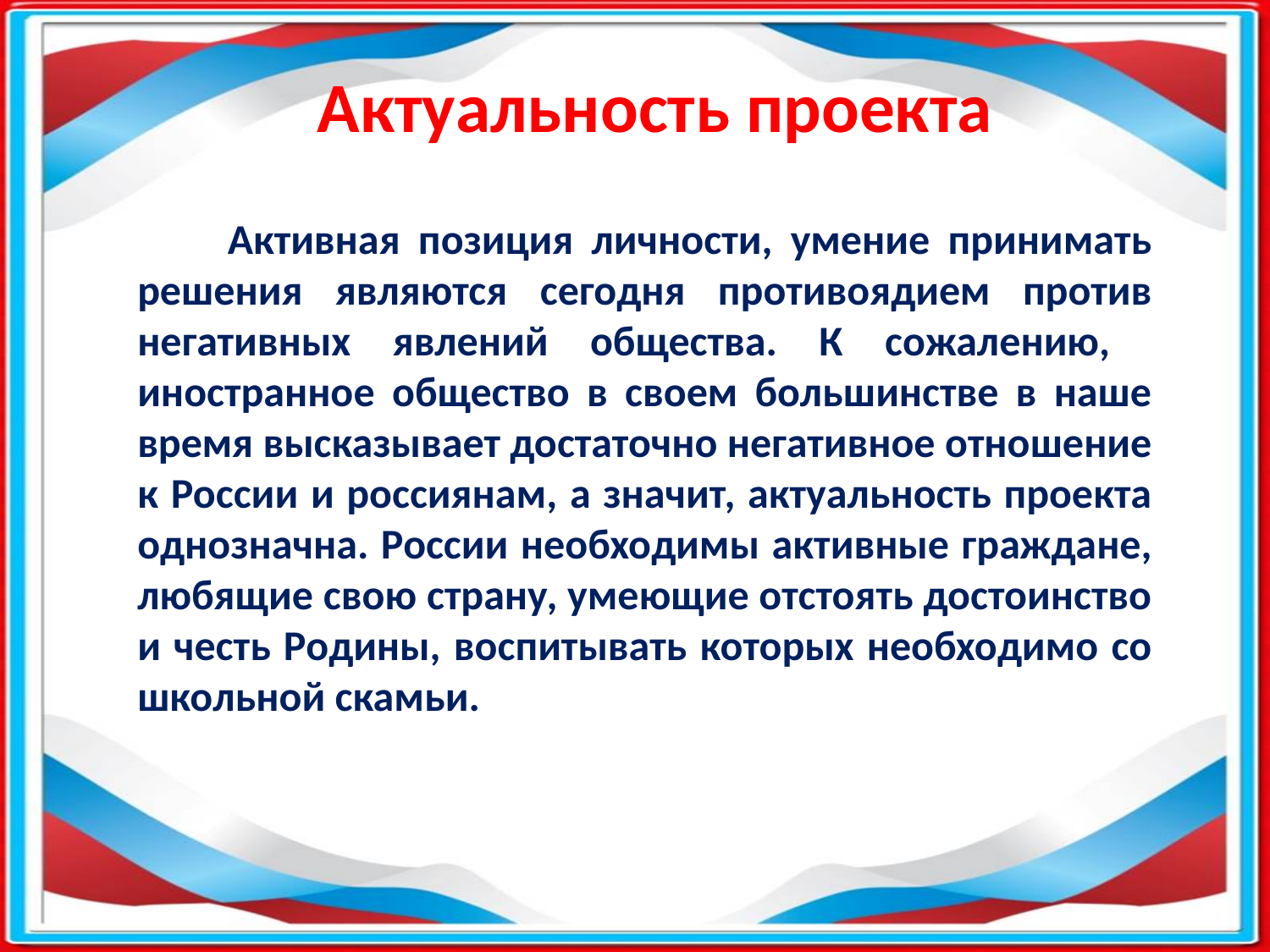

Актуальность проекта

     Активная позиция личности, умение принимать решения являются сегодня противоядием против негативных явлений общества. К сожалению,  иностранное общество в своем большинстве в наше время высказывает достаточно негативное отношение к России и россиянам, а значит, актуальность проекта однозначна. России необходимы активные граждане, любящие свою страну, умеющие отстоять достоинство и честь Родины, воспитывать которых необходимо со школьной скамьи.